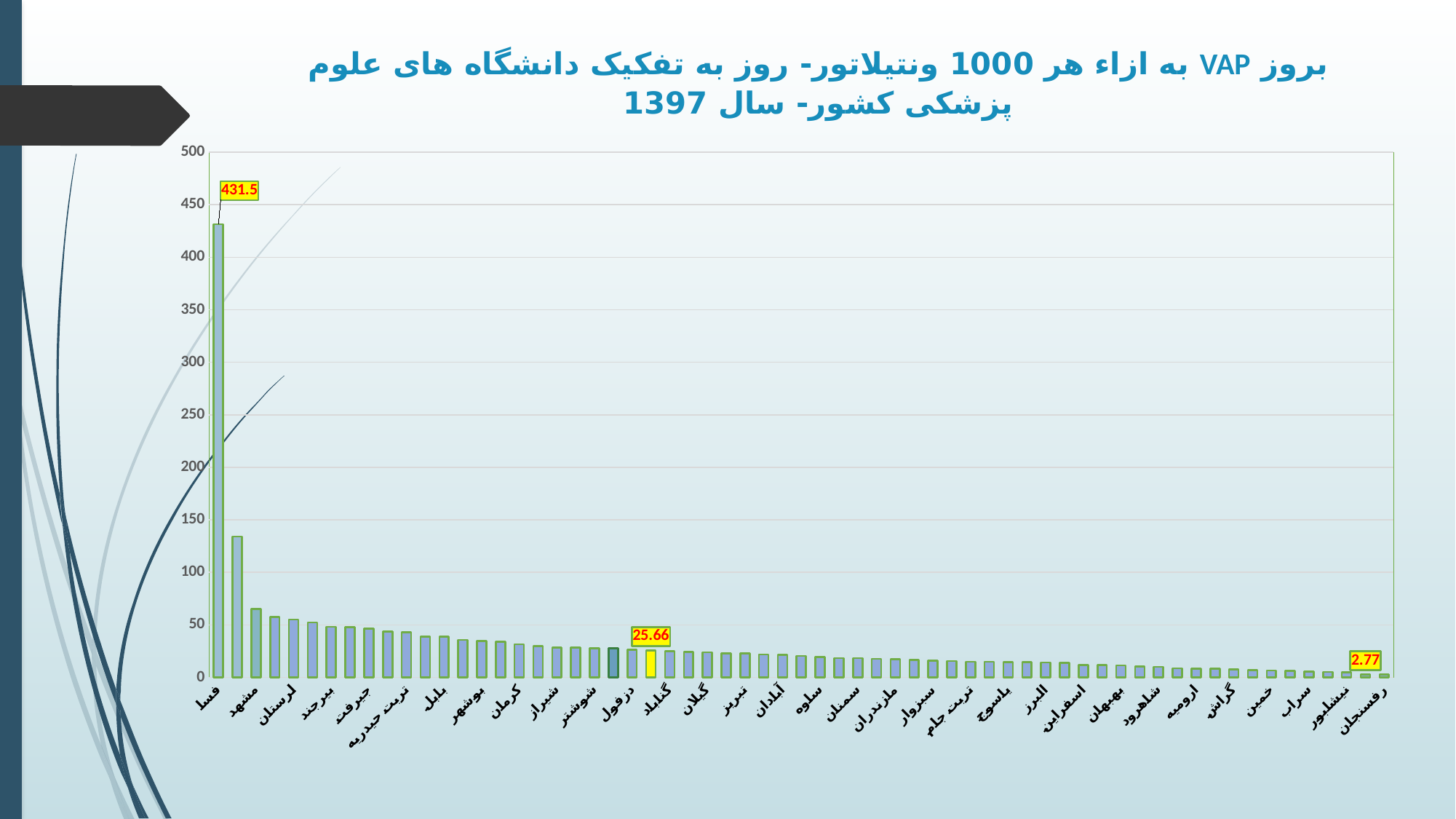

# بروز VAP به ازاء هر 1000 ونتیلاتور- روز به تفکیک دانشگاه های علوم پزشکی کشور- سال 1397

### Chart

| Category | تعداد VAP در 1000 ونتیلاتور-روز |
|---|---|
| فسا | 431.5 |
| هرمزگان | 134.01 |
| مشهد | 64.97 |
| زنجان | 57.51 |
| لرستان | 55.18 |
| قزوين | 52.32 |
| بيرجند | 48.13 |
| خراسان شمالي | 47.78 |
| جيرفت | 46.37 |
| کردستان | 43.47 |
| تربت حيدريه | 43.15 |
| کاشان | 38.85 |
| بابل | 38.77 |
| اهواز | 35.64 |
| بوشهر | 34.6 |
| اردبيل | 33.89 |
| کرمان | 31.51 |
| اصفهان | 29.67 |
| شيراز | 28.47 |
| شهرکرد | 28.42 |
| شوشتر | 27.88 |
| ايران | 27.8 |
| دزفول | 26.29 |
| ﻴﻴ جمع | 25.66 |
| گناباد | 25.12 |
| اراک | 24.2 |
| گيلان | 23.89 |
| گلستان | 23.07 |
| تبريز | 22.82 |
| يزد | 21.78 |
| آبادان | 21.65 |
| شهيد بهشتي | 20.51 |
| ساوه | 19.45 |
| کرمانشاه | 18.44 |
| سمنان | 18.3 |
| همدان | 17.71 |
| مازندران | 17.42 |
| تهران | 16.74 |
| سبزوار | 16.11 |
| قم | 15.5 |
| تربت جام | 15.03 |
| لارستان | 14.93 |
| ياسوج | 14.46 |
| ايلام | 14.44 |
| البرز | 14.17 |
| جهرم | 14.0 |
| اسفراين | 11.81 |
| زاهدان | 11.7 |
| بهبهان | 11.55 |
| اسد آباد | 10.27 |
| شاهرود | 10.13 |
| خوي | 8.52 |
| اروميه | 8.44 |
| سيرجان | 8.23 |
| گراش | 7.65 |
| مراغه | 6.95 |
| خمين | 6.51 |
| زابل | 6.25 |
| سراب | 5.42 |
| بم | 5.21 |
| نيشابور | 5.03 |
| ايرانشهر | 2.77 |
| رفسنجان | 2.69 |